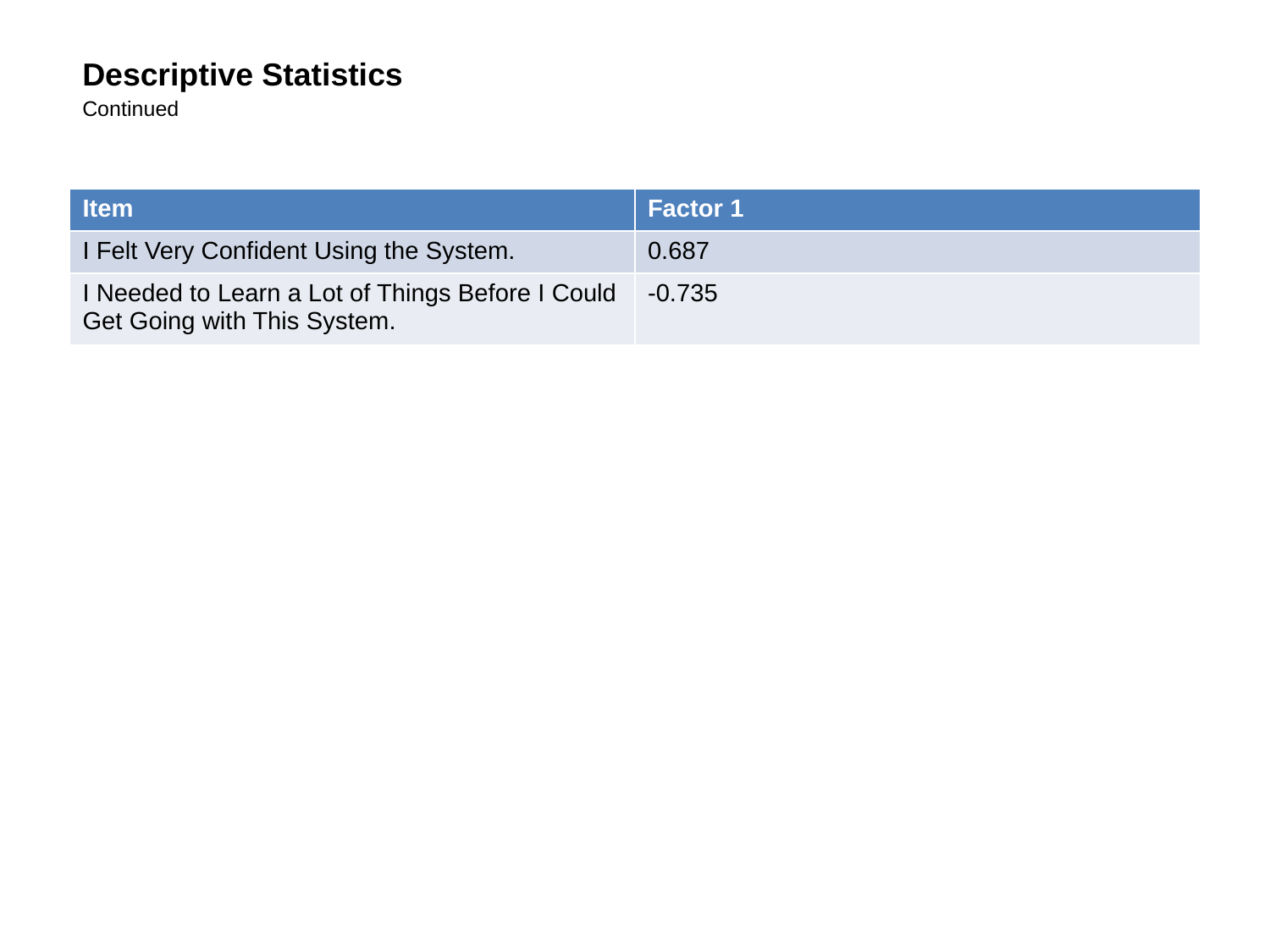

Descriptive Statistics
Continued
| Item | Factor 1 |
| --- | --- |
| I Felt Very Confident Using the System. | 0.687 |
| I Needed to Learn a Lot of Things Before I Could Get Going with This System. | -0.735 |